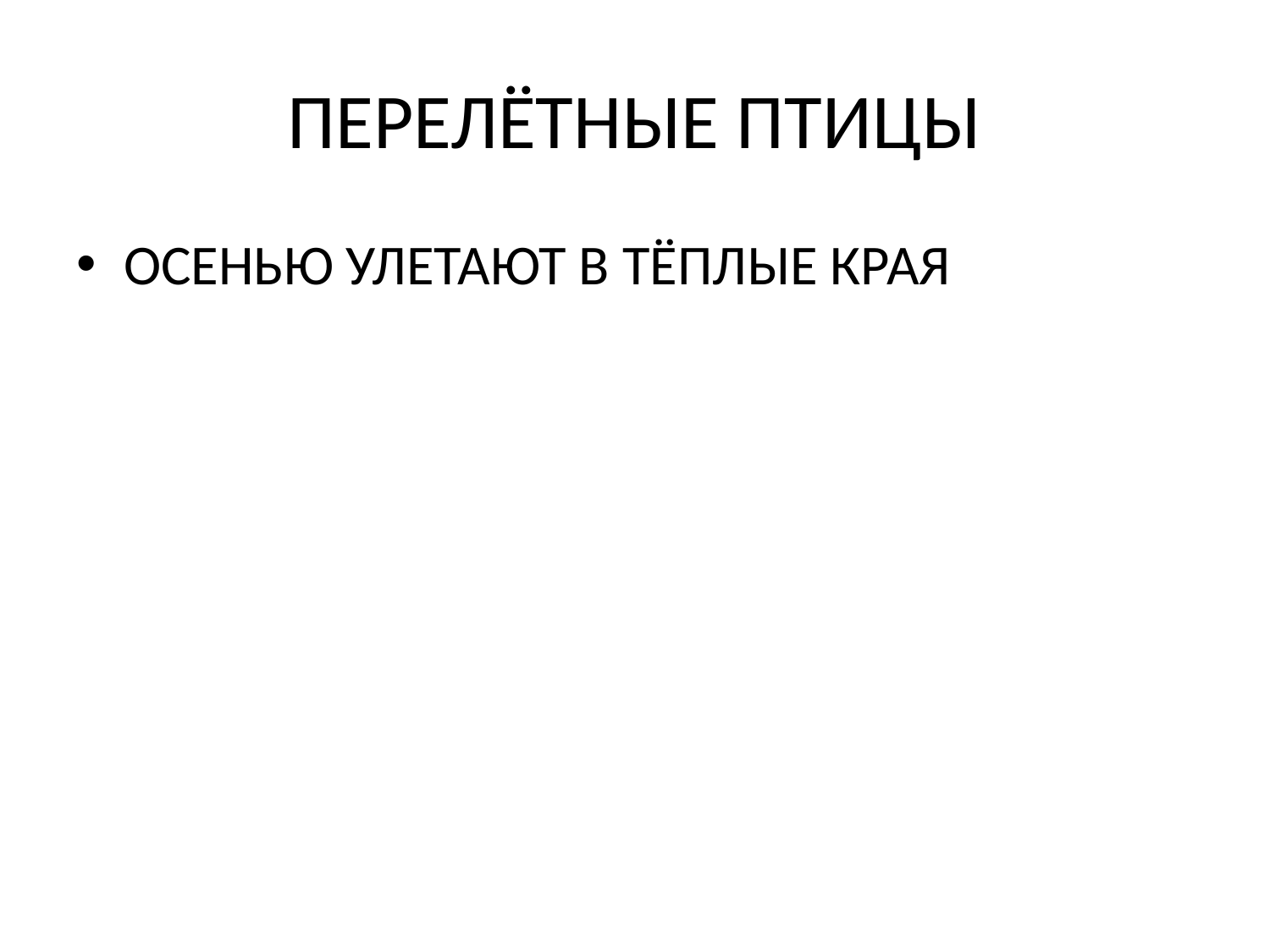

# ПЕРЕЛЁТНЫЕ ПТИЦЫ
ОСЕНЬЮ УЛЕТАЮТ В ТЁПЛЫЕ КРАЯ